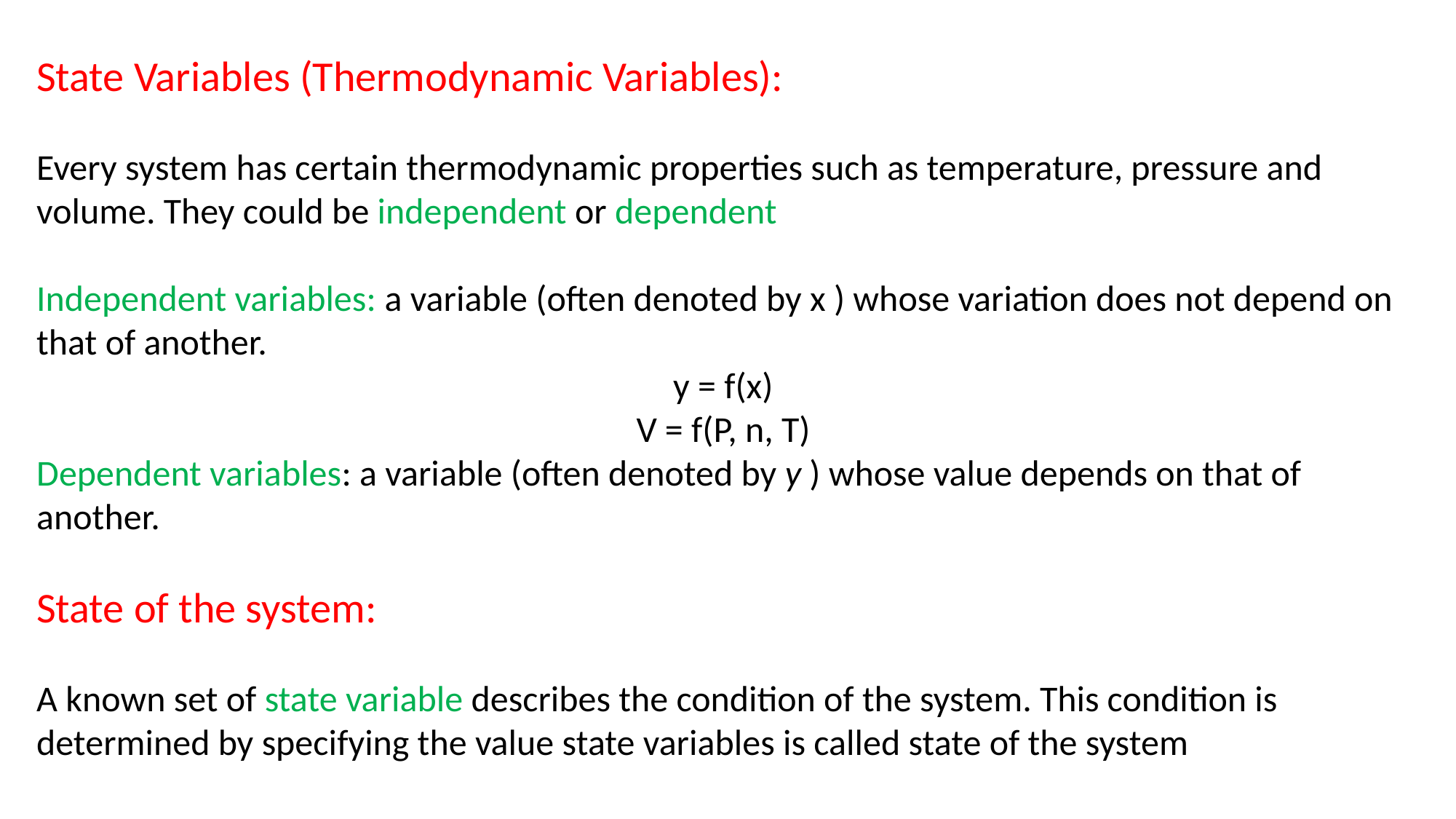

State Variables (Thermodynamic Variables):

Every system has certain thermodynamic properties such as temperature, pressure and volume. They could be independent or dependent

Independent variables: a variable (often denoted by x ) whose variation does not depend on that of another.
y = f(x)
V = f(P, n, T)
Dependent variables: a variable (often denoted by y ) whose value depends on that of another.

State of the system:

A known set of state variable describes the condition of the system. This condition is determined by specifying the value state variables is called state of the system